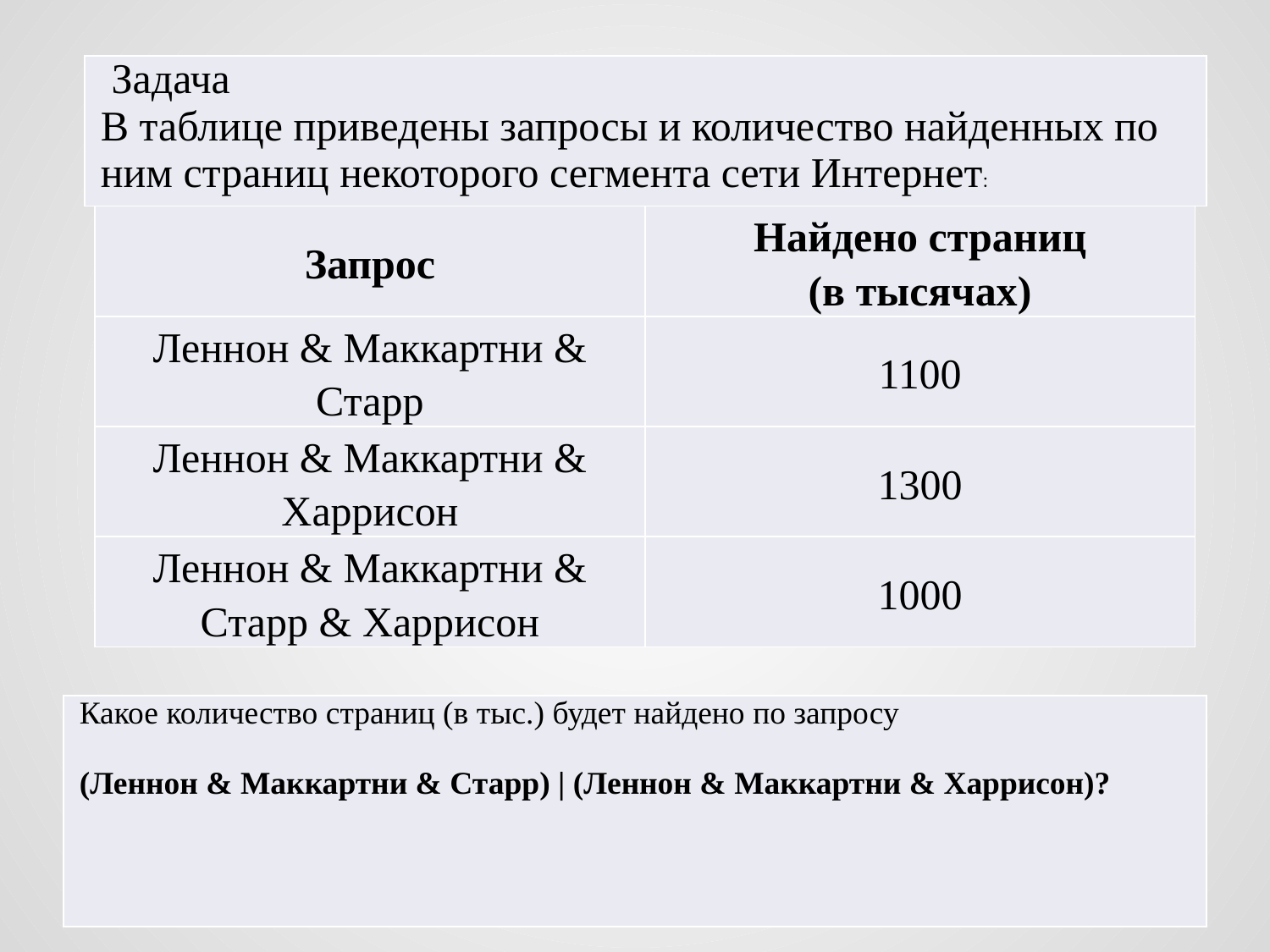

| Задача В таблице приведены запросы и количество найденных по ним страниц некоторого сегмента сети Интернет: |
| --- |
| Запрос | Найдено страниц (в тысячах) |
| --- | --- |
| Леннон & Маккартни & Старр | 1100 |
| Леннон & Маккартни & Харрисон | 1300 |
| Леннон & Маккартни & Старр & Харрисон | 1000 |
| Какое количество страниц (в тыс.) будет найдено по запросу (Леннон & Маккартни & Старр) | (Леннон & Маккартни & Харрисон)? |
| --- |